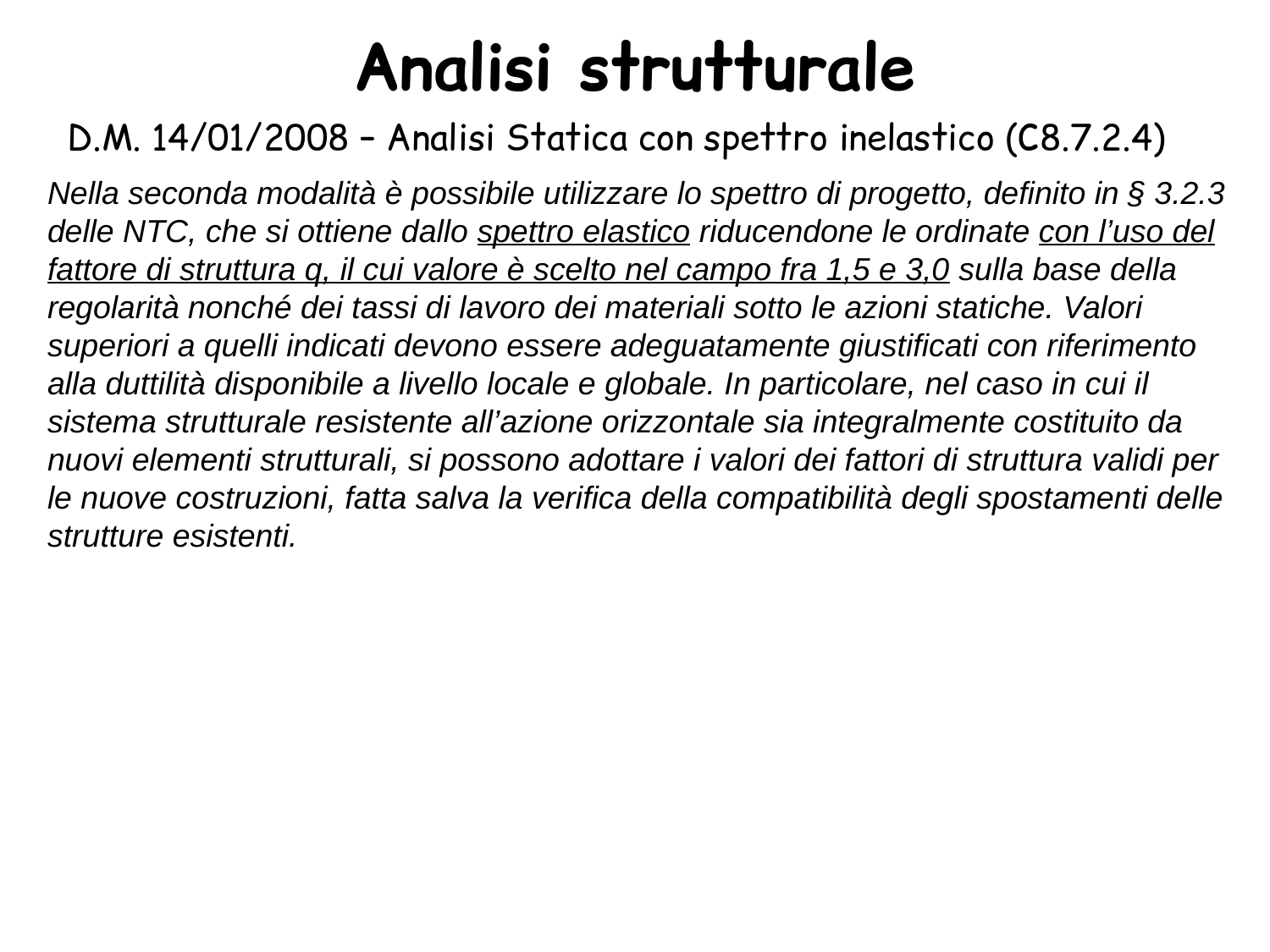

Analisi strutturale
D.M. 14/01/2008 – Analisi Statica con spettro inelastico (C8.7.2.4)
Nella seconda modalità è possibile utilizzare lo spettro di progetto, definito in § 3.2.3 delle NTC, che si ottiene dallo spettro elastico riducendone le ordinate con l’uso del fattore di struttura q, il cui valore è scelto nel campo fra 1,5 e 3,0 sulla base della regolarità nonché dei tassi di lavoro dei materiali sotto le azioni statiche. Valori superiori a quelli indicati devono essere adeguatamente giustificati con riferimento alla duttilità disponibile a livello locale e globale. In particolare, nel caso in cui il sistema strutturale resistente all’azione orizzontale sia integralmente costituito da nuovi elementi strutturali, si possono adottare i valori dei fattori di struttura validi per le nuove costruzioni, fatta salva la verifica della compatibilità degli spostamenti delle strutture esistenti.